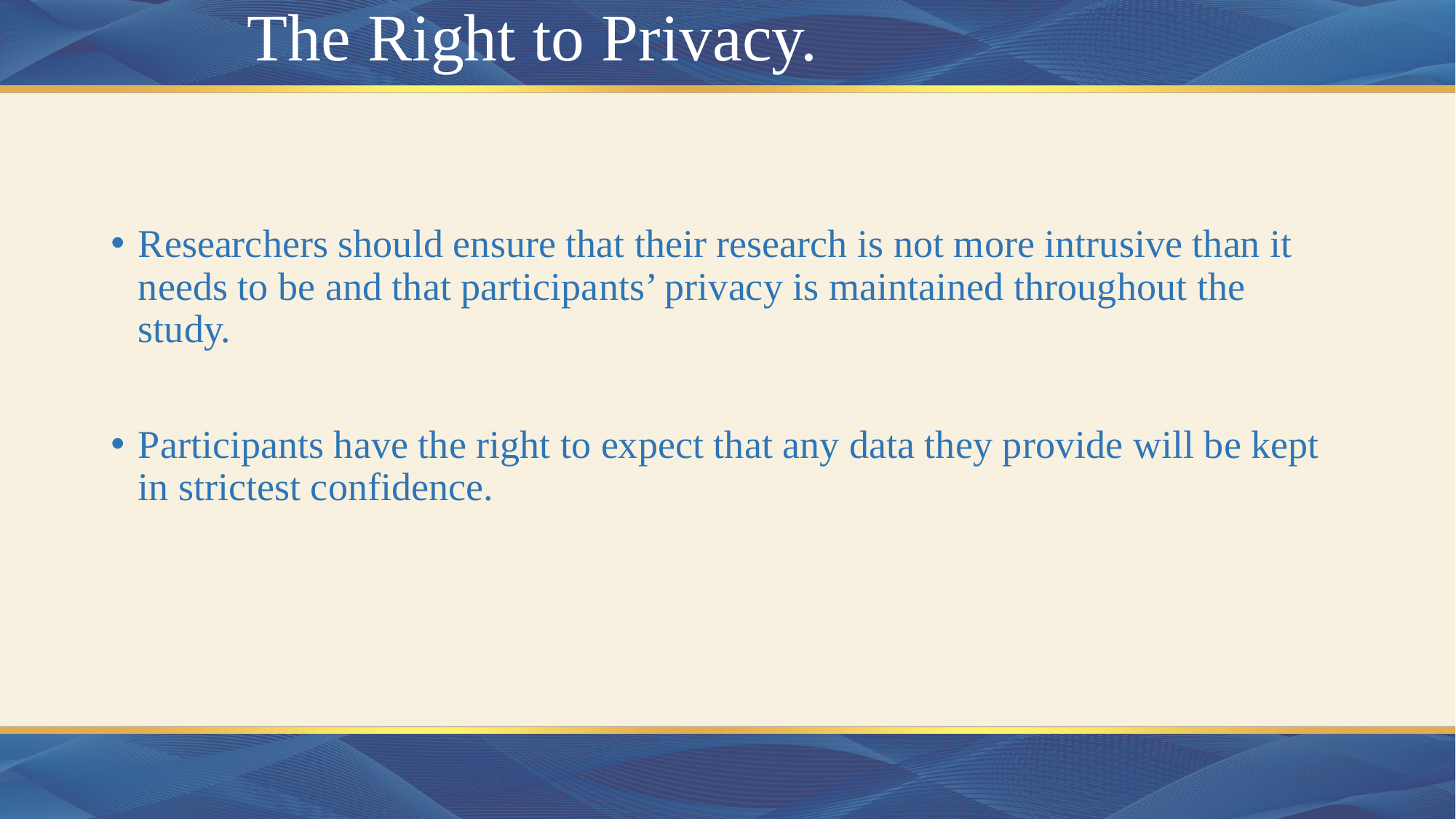

# The Right to Privacy.
Researchers should ensure that their research is not more intrusive than it needs to be and that participants’ privacy is maintained throughout the study.

Participants have the right to expect that any data they provide will be kept in strictest confidence.